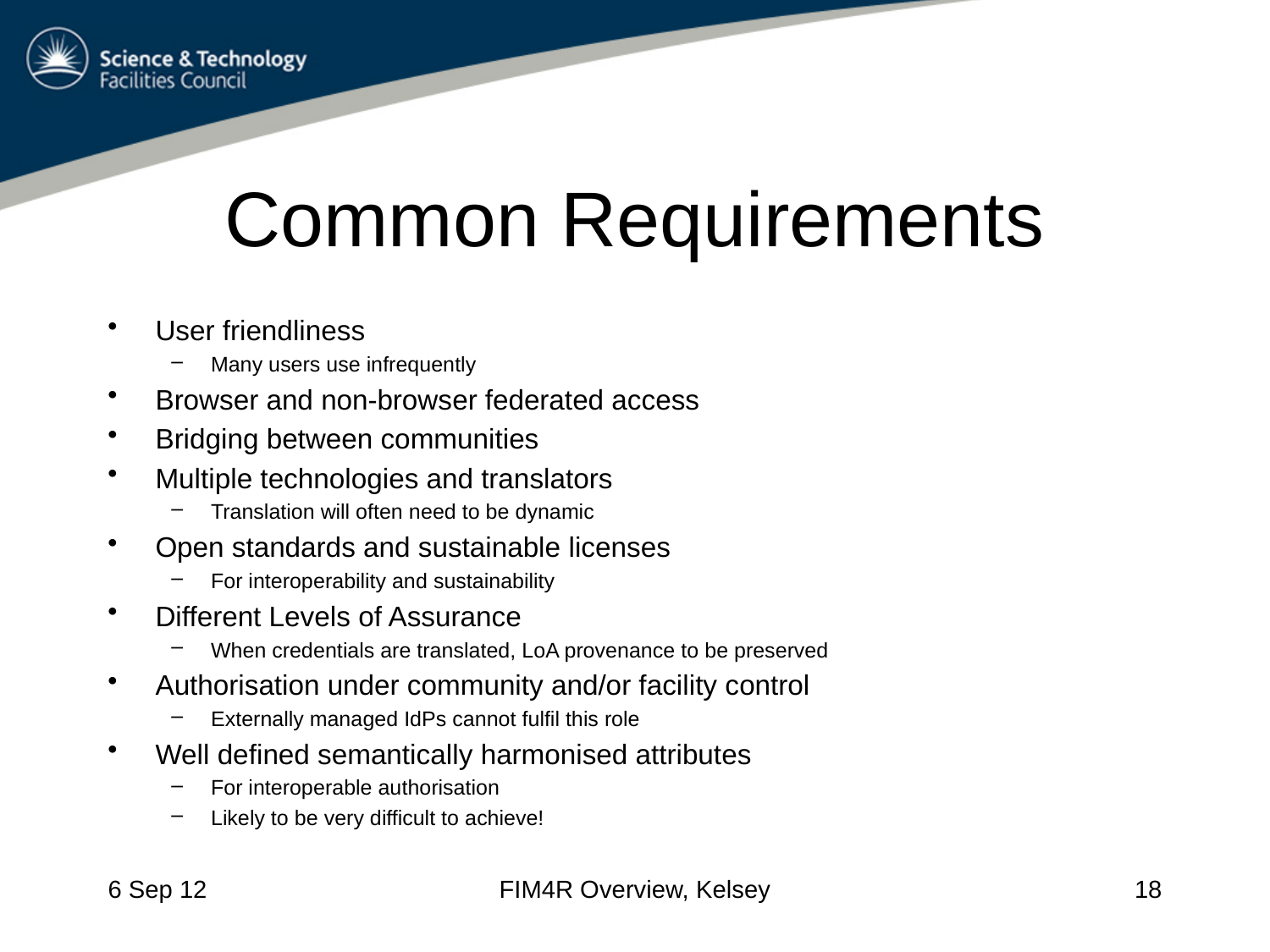

# Common Requirements
User friendliness
Many users use infrequently
Browser and non-browser federated access
Bridging between communities
Multiple technologies and translators
Translation will often need to be dynamic
Open standards and sustainable licenses
For interoperability and sustainability
Different Levels of Assurance
When credentials are translated, LoA provenance to be preserved
Authorisation under community and/or facility control
Externally managed IdPs cannot fulfil this role
Well defined semantically harmonised attributes
For interoperable authorisation
Likely to be very difficult to achieve!

6 Sep 12
FIM4R Overview, Kelsey
18